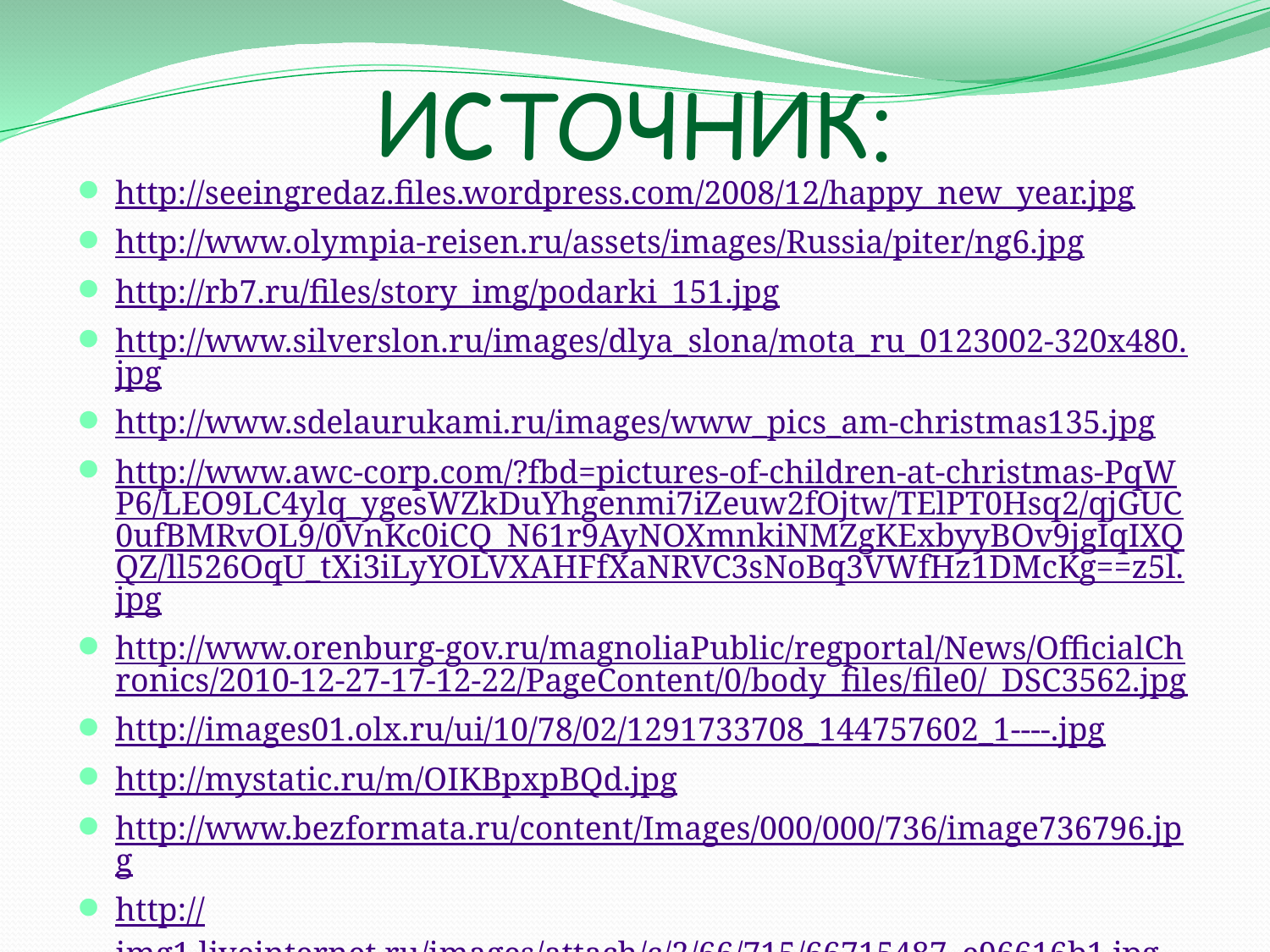

# ИСТОЧНИК:
http://seeingredaz.files.wordpress.com/2008/12/happy_new_year.jpg
http://www.olympia-reisen.ru/assets/images/Russia/piter/ng6.jpg
http://rb7.ru/files/story_img/podarki_151.jpg
http://www.silverslon.ru/images/dlya_slona/mota_ru_0123002-320x480.jpg
http://www.sdelaurukami.ru/images/www_pics_am-christmas135.jpg
http://www.awc-corp.com/?fbd=pictures-of-children-at-christmas-PqWP6/LEO9LC4ylq_ygesWZkDuYhgenmi7iZeuw2fOjtw/TElPT0Hsq2/qjGUC0ufBMRvOL9/0VnKc0iCQ_N61r9AyNOXmnkiNMZgKExbyyBOv9jgIqIXQQZ/ll526OqU_tXi3iLyYOLVXAHFfXaNRVC3sNoBq3VWfHz1DMcKg==z5l.jpg
http://www.orenburg-gov.ru/magnoliaPublic/regportal/News/OfficialChronics/2010-12-27-17-12-22/PageContent/0/body_files/file0/_DSC3562.jpg
http://images01.olx.ru/ui/10/78/02/1291733708_144757602_1----.jpg
http://mystatic.ru/m/OIKBpxpBQd.jpg
http://www.bezformata.ru/content/Images/000/000/736/image736796.jpg
http://img1.liveinternet.ru/images/attach/c/2/66/715/66715487_e96616b1.jpg